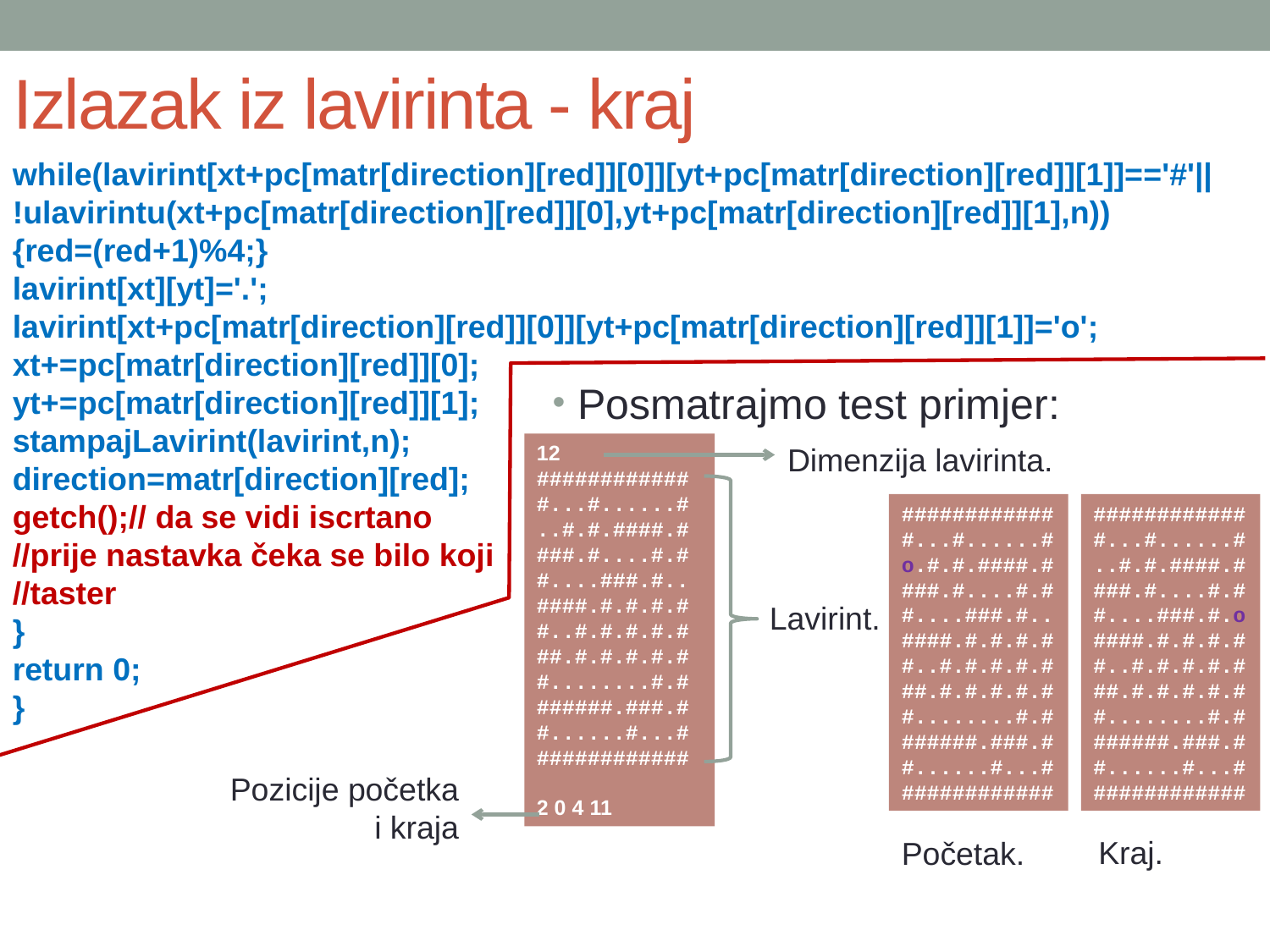

# Izlazak iz lavirinta - kraj
while(lavirint[xt+pc[matr[direction][red]][0]][yt+pc[matr[direction][red]][1]]=='#'||
!ulavirintu(xt+pc[matr[direction][red]][0],yt+pc[matr[direction][red]][1],n))
{red=(red+1)%4;}
lavirint[xt][yt]='.';
lavirint[xt+pc[matr[direction][red]][0]][yt+pc[matr[direction][red]][1]]='o';
xt+=pc[matr[direction][red]][0];
yt+=pc[matr[direction][red]][1];
stampajLavirint(lavirint,n);
direction=matr[direction][red];
getch();// da se vidi iscrtano
//prije nastavka čeka se bilo koji
//taster
}
return 0;
}

Posmatrajmo test primjer:
12
############
#...#......#
..#.#.####.#
###.#....#.#
#....###.#..
####.#.#.#.#
#..#.#.#.#.#
##.#.#.#.#.#
#........#.#
######.###.#
#......#...#
############

2 0 4 11
Dimenzija lavirinta.

############
#...#......#
o.#.#.####.#
###.#....#.#
#....###.#..
####.#.#.#.#
#..#.#.#.#.#
##.#.#.#.#.#
#........#.#
######.###.#
#......#...#
############
############
#...#......#
..#.#.####.#
###.#....#.#
#....###.#.o
####.#.#.#.#
#..#.#.#.#.#
##.#.#.#.#.#
#........#.#
######.###.#
#......#...#
############
Lavirint.
Pozicije početka i kraja
Kraj.
Početak.